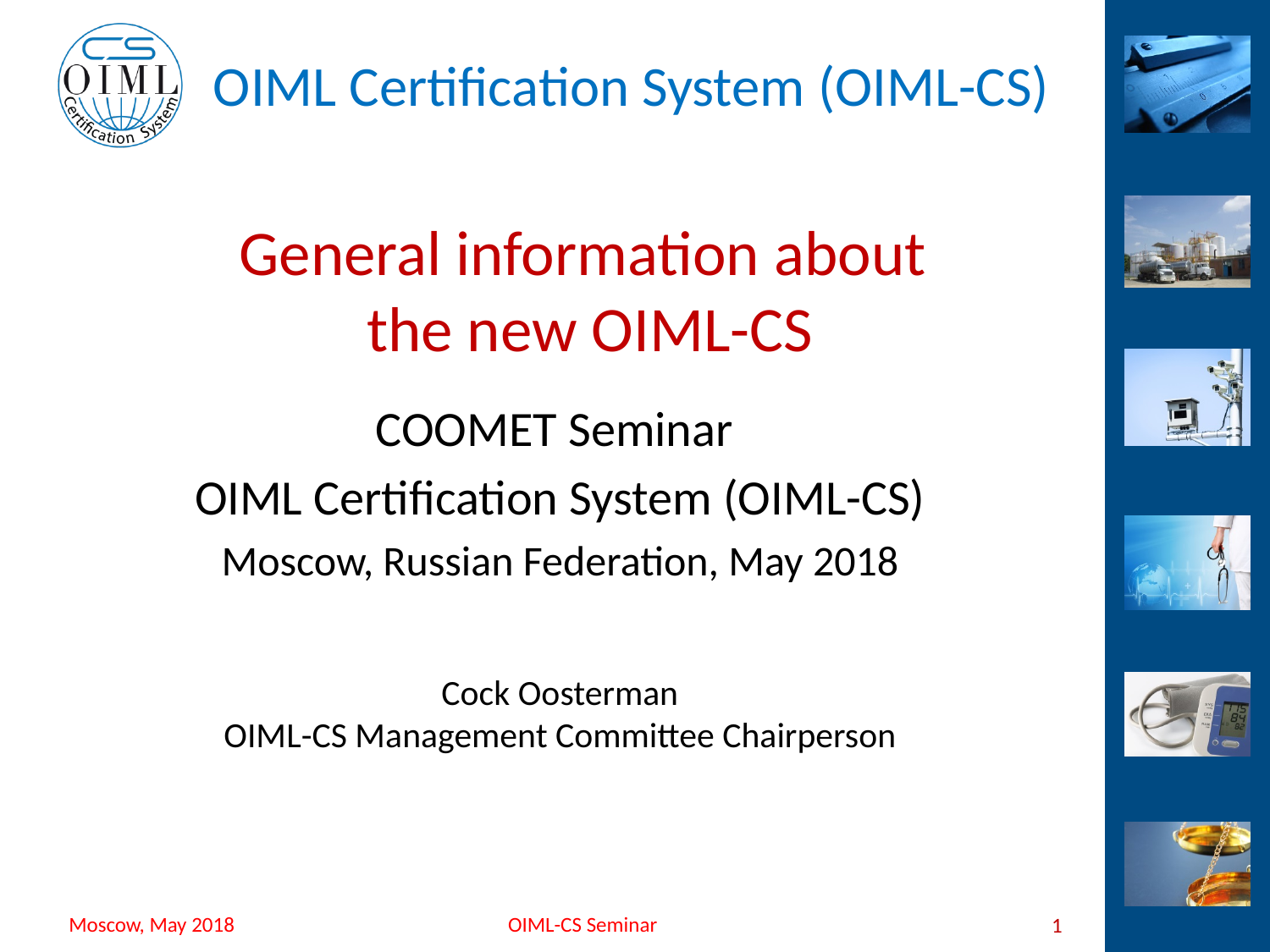

# General information about the new OIML-CS
COOMET Seminar
OIML Certification System (OIML-CS)
Moscow, Russian Federation, May 2018

Cock Oosterman
OIML-CS Management Committee Chairperson
1